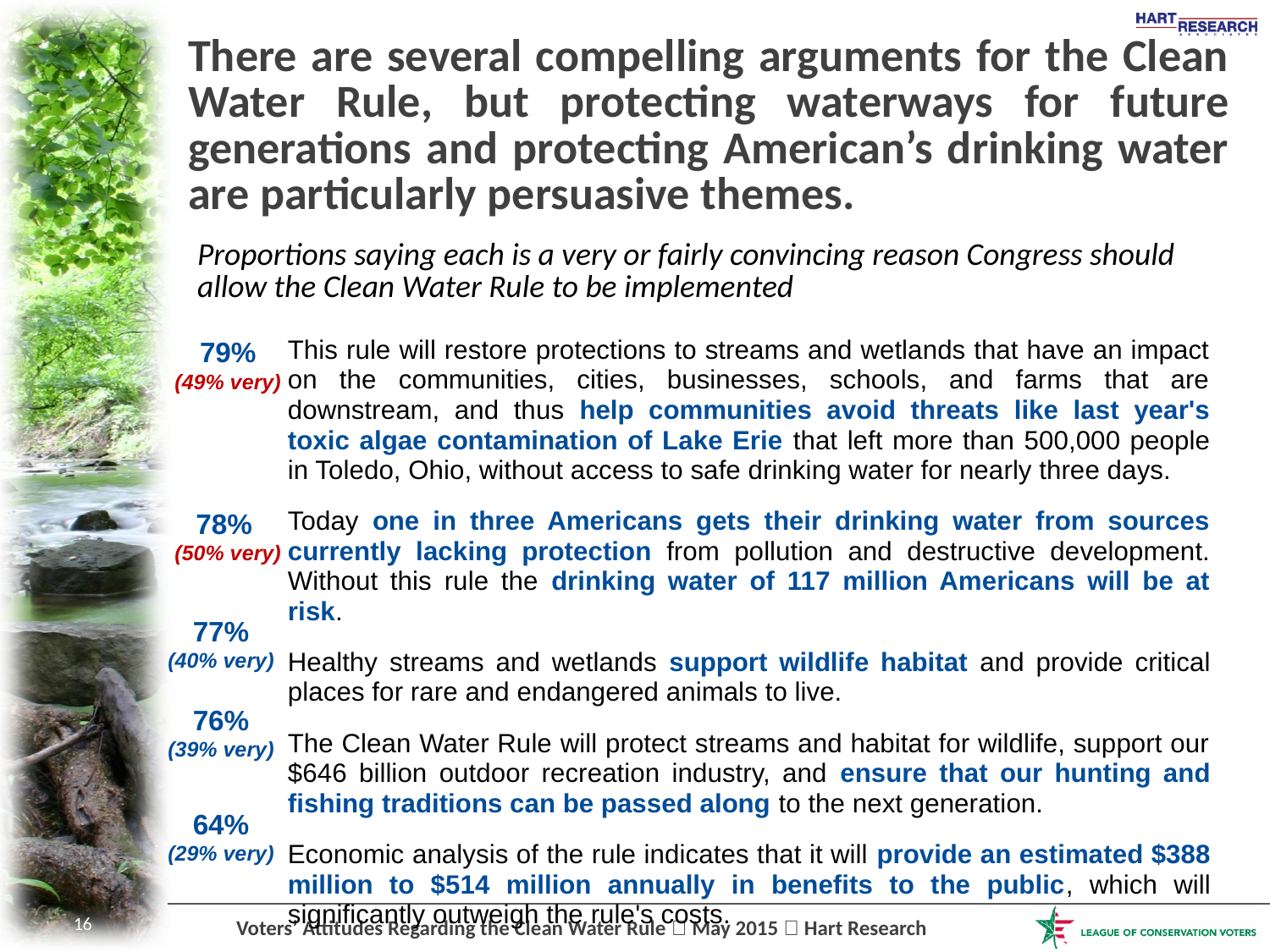

# There are several compelling arguments for the Clean Water Rule, but protecting waterways for future generations and protecting American’s drinking water are particularly persuasive themes.
Proportions saying each is a very or fairly convincing reason Congress should allow the Clean Water Rule to be implemented
79%
(49% very)
This rule will restore protections to streams and wetlands that have an impact on the communities, cities, businesses, schools, and farms that are downstream, and thus help communities avoid threats like last year's toxic algae contamination of Lake Erie that left more than 500,000 people in Toledo, Ohio, without access to safe drinking water for nearly three days.
Today one in three Americans gets their drinking water from sources currently lacking protection from pollution and destructive development. Without this rule the drinking water of 117 million Americans will be at risk.
Healthy streams and wetlands support wildlife habitat and provide critical places for rare and endangered animals to live.
The Clean Water Rule will protect streams and habitat for wildlife, support our $646 billion outdoor recreation industry, and ensure that our hunting and fishing traditions can be passed along to the next generation.
Economic analysis of the rule indicates that it will provide an estimated $388 million to $514 million annually in benefits to the public, which will significantly outweigh the rule's costs.
78%
(50% very)
77%
(40% very)
76%
(39% very)
64%
(29% very)
16